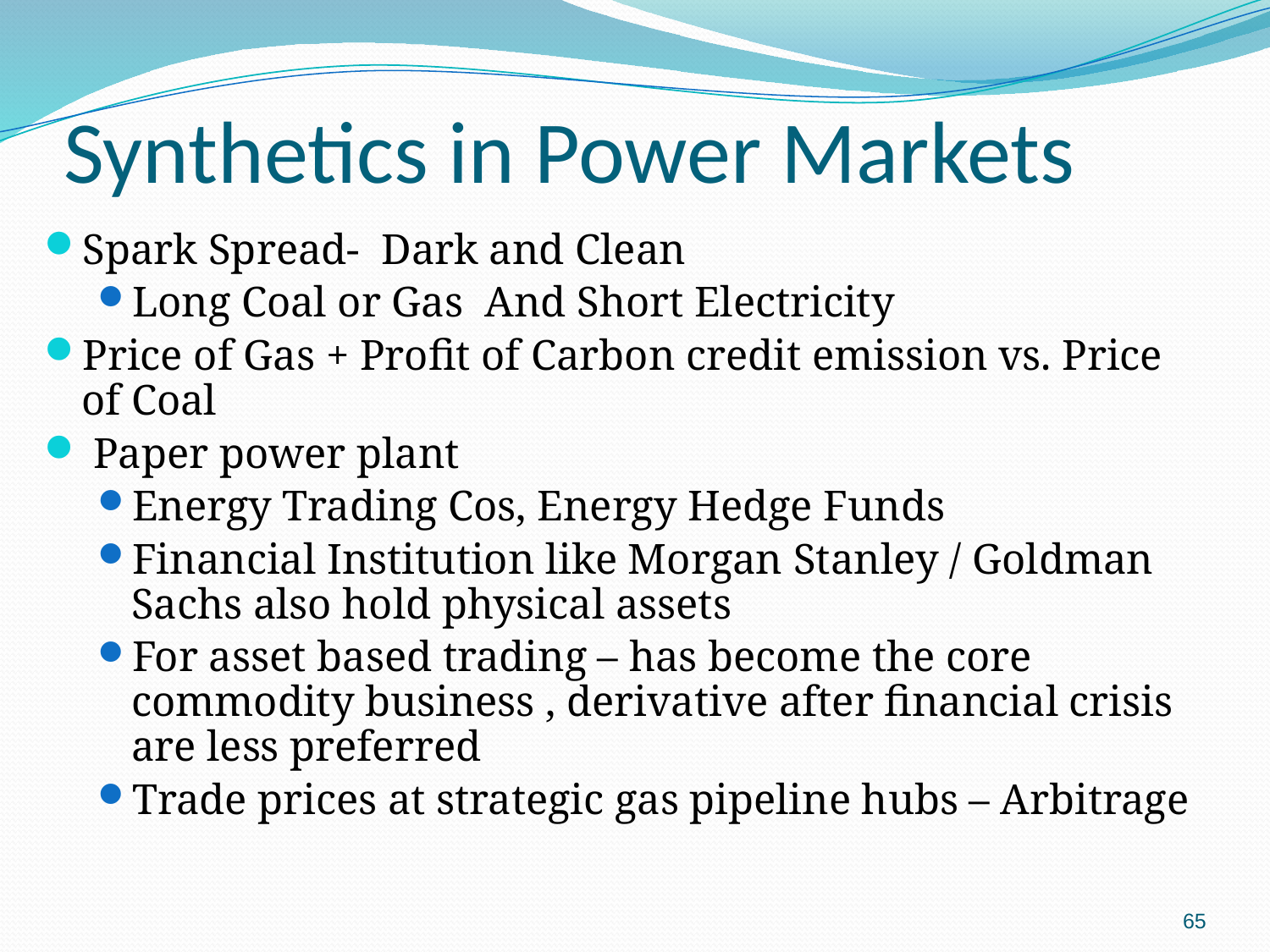

# Synthetics in Power Markets
Spark Spread-  Dark and Clean
Long Coal or Gas  And Short Electricity
Price of Gas + Profit of Carbon credit emission vs. Price of Coal
 Paper power plant
Energy Trading Cos, Energy Hedge Funds
Financial Institution like Morgan Stanley / Goldman Sachs also hold physical assets
For asset based trading – has become the core commodity business , derivative after financial crisis are less preferred
Trade prices at strategic gas pipeline hubs – Arbitrage

65